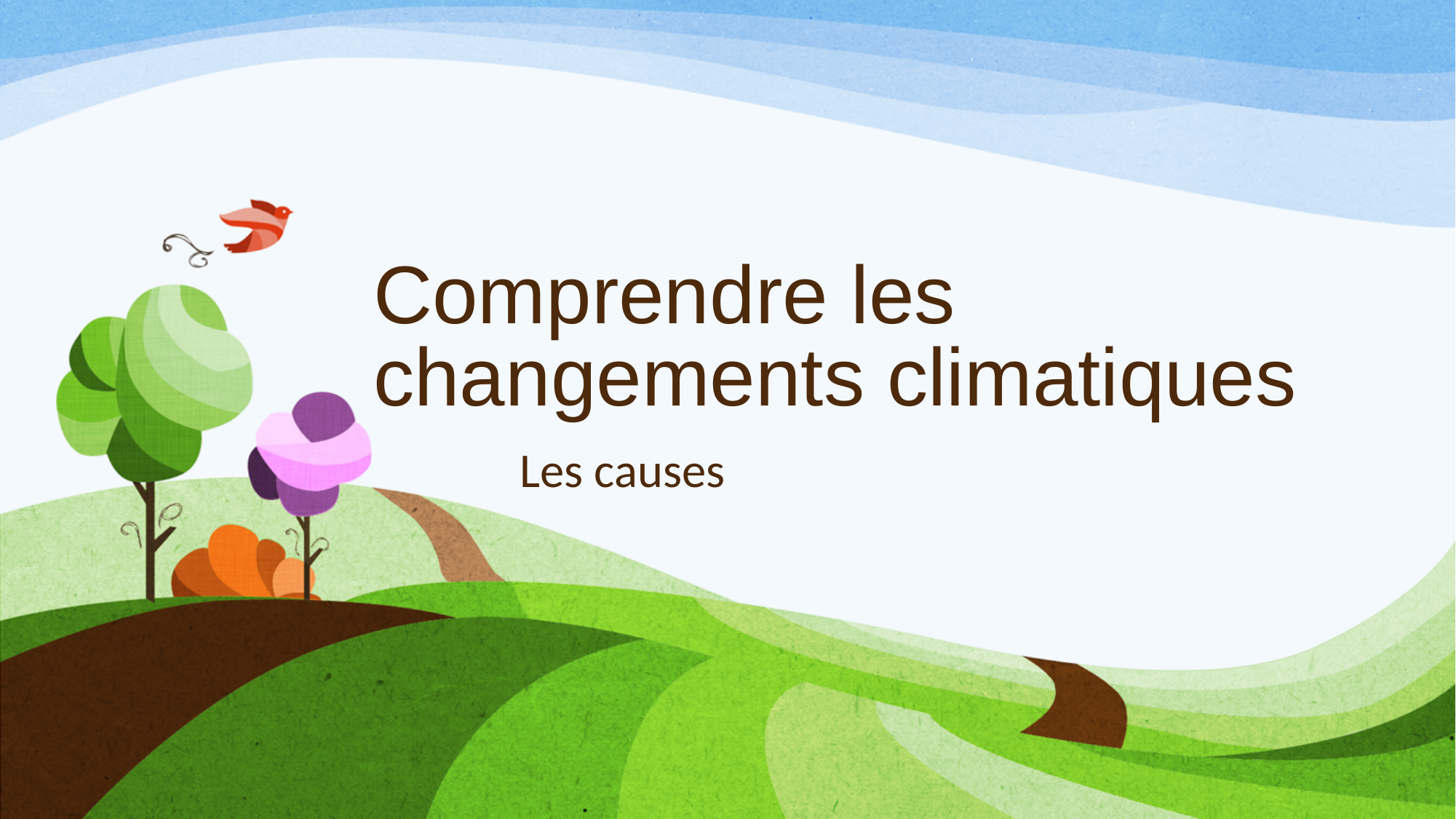

# Comprendre les changements climatiques
Les causes